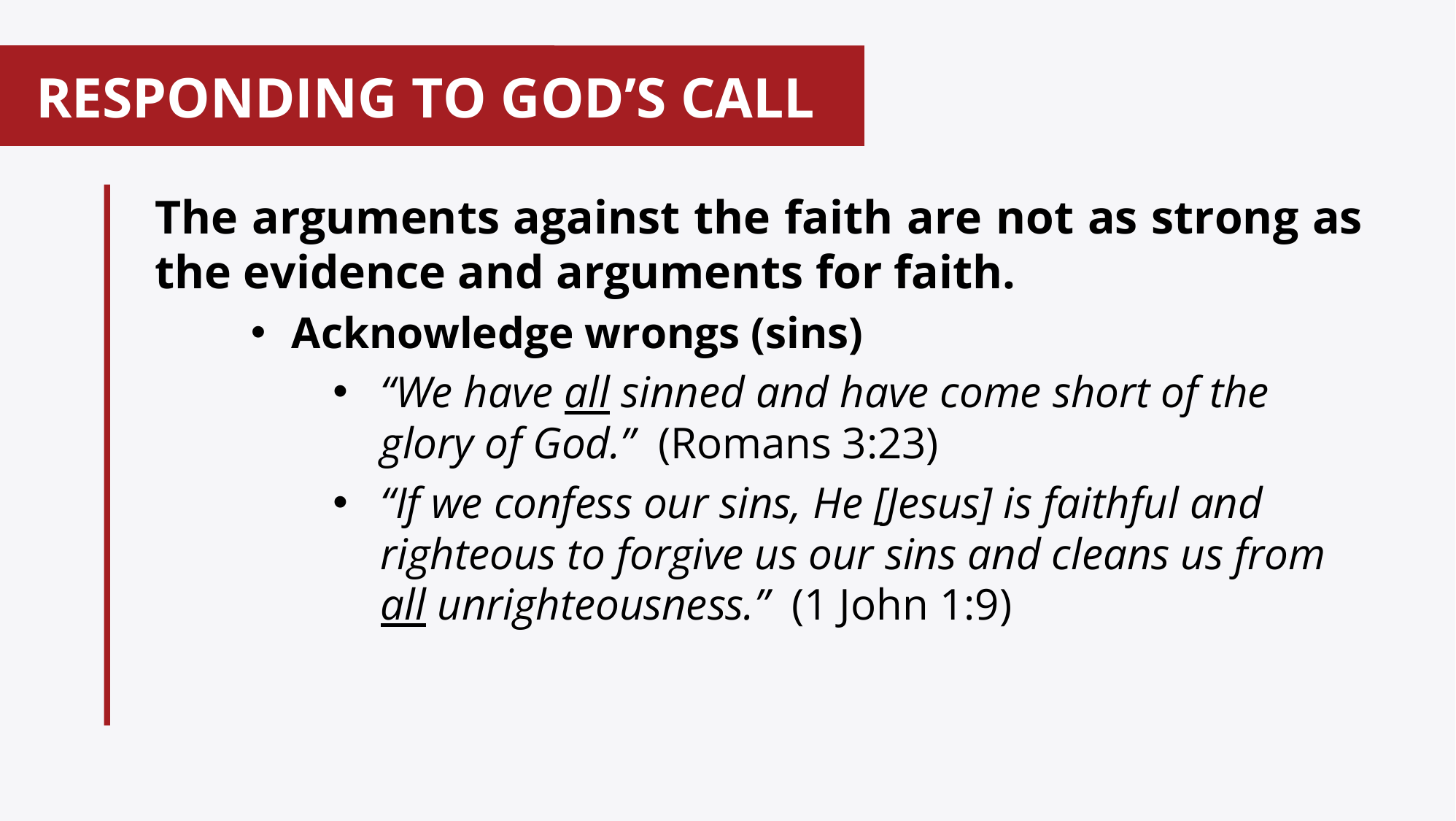

RESPONDING TO GOD’S CALL
#
The arguments against the faith are not as strong as the evidence and arguments for faith.
Acknowledge wrongs (sins)
“We have all sinned and have come short of the glory of God.”  (Romans 3:23)
“If we confess our sins, He [Jesus] is faithful and righteous to forgive us our sins and cleans us from all unrighteousness.”  (1 John 1:9)